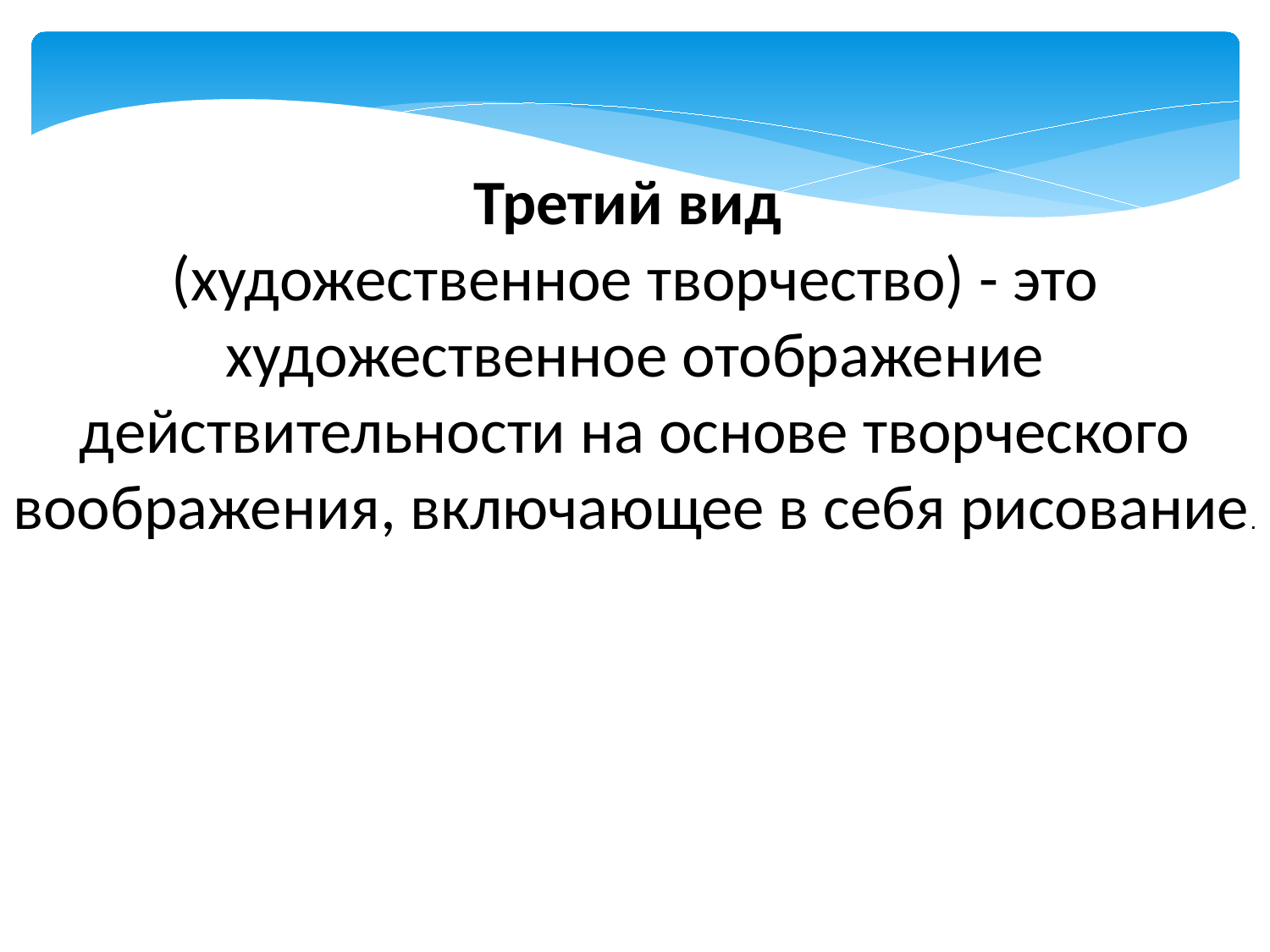

Третий вид
(художественное творчество) - это художественное отображение действительности на основе творческого воображения, включающее в себя рисование.